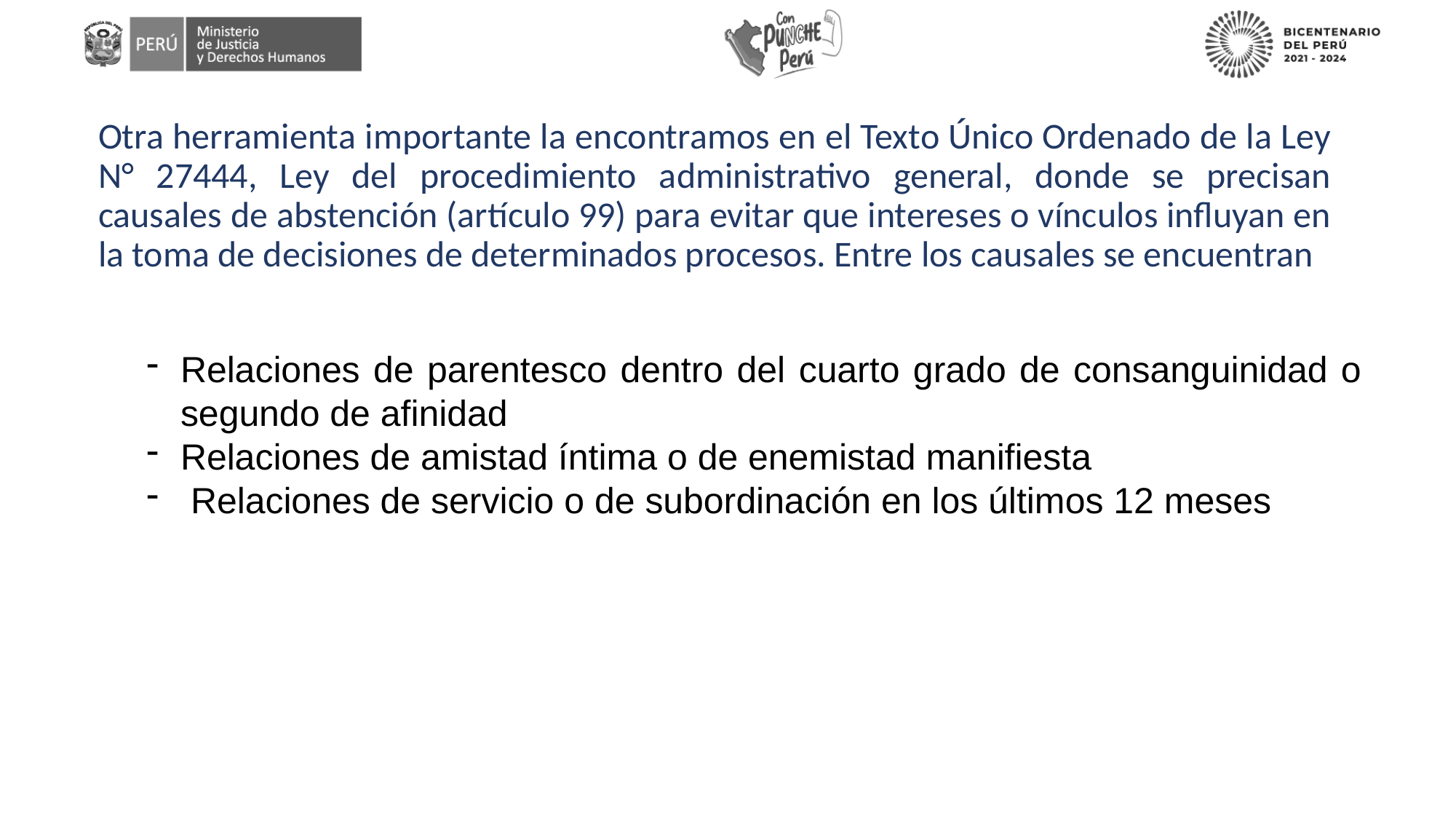

# Otra herramienta importante la encontramos en el Texto Único Ordenado de la Ley N° 27444, Ley del procedimiento administrativo general, donde se precisan causales de abstención (artículo 99) para evitar que intereses o vínculos influyan en la toma de decisiones de determinados procesos. Entre los causales se encuentran
Relaciones de parentesco dentro del cuarto grado de consanguinidad o segundo de afinidad
Relaciones de amistad íntima o de enemistad manifiesta
 Relaciones de servicio o de subordinación en los últimos 12 meses